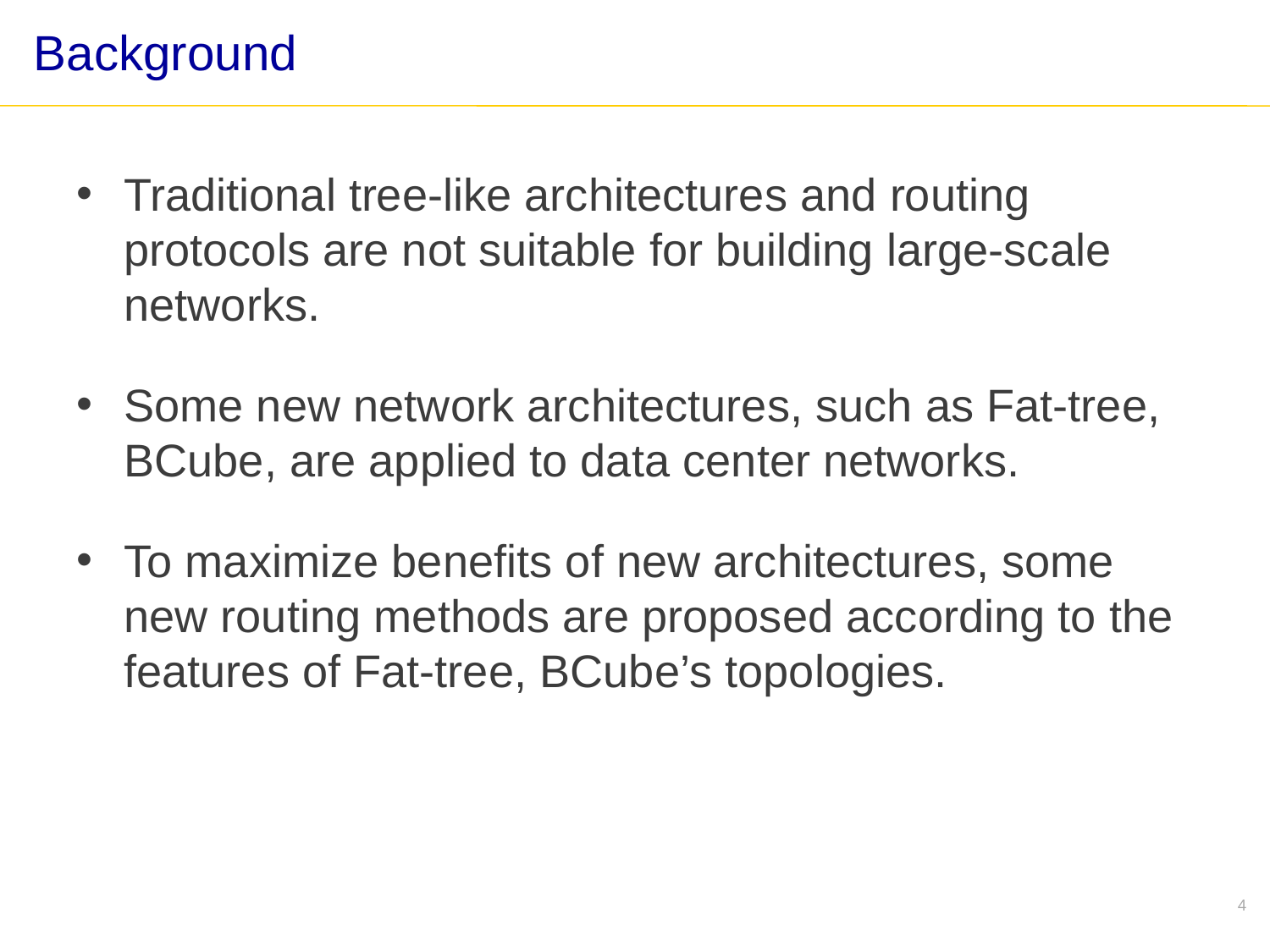

# Background
Traditional tree-like architectures and routing protocols are not suitable for building large-scale networks.
Some new network architectures, such as Fat-tree, BCube, are applied to data center networks.
To maximize benefits of new architectures, some new routing methods are proposed according to the features of Fat-tree, BCube’s topologies.

4